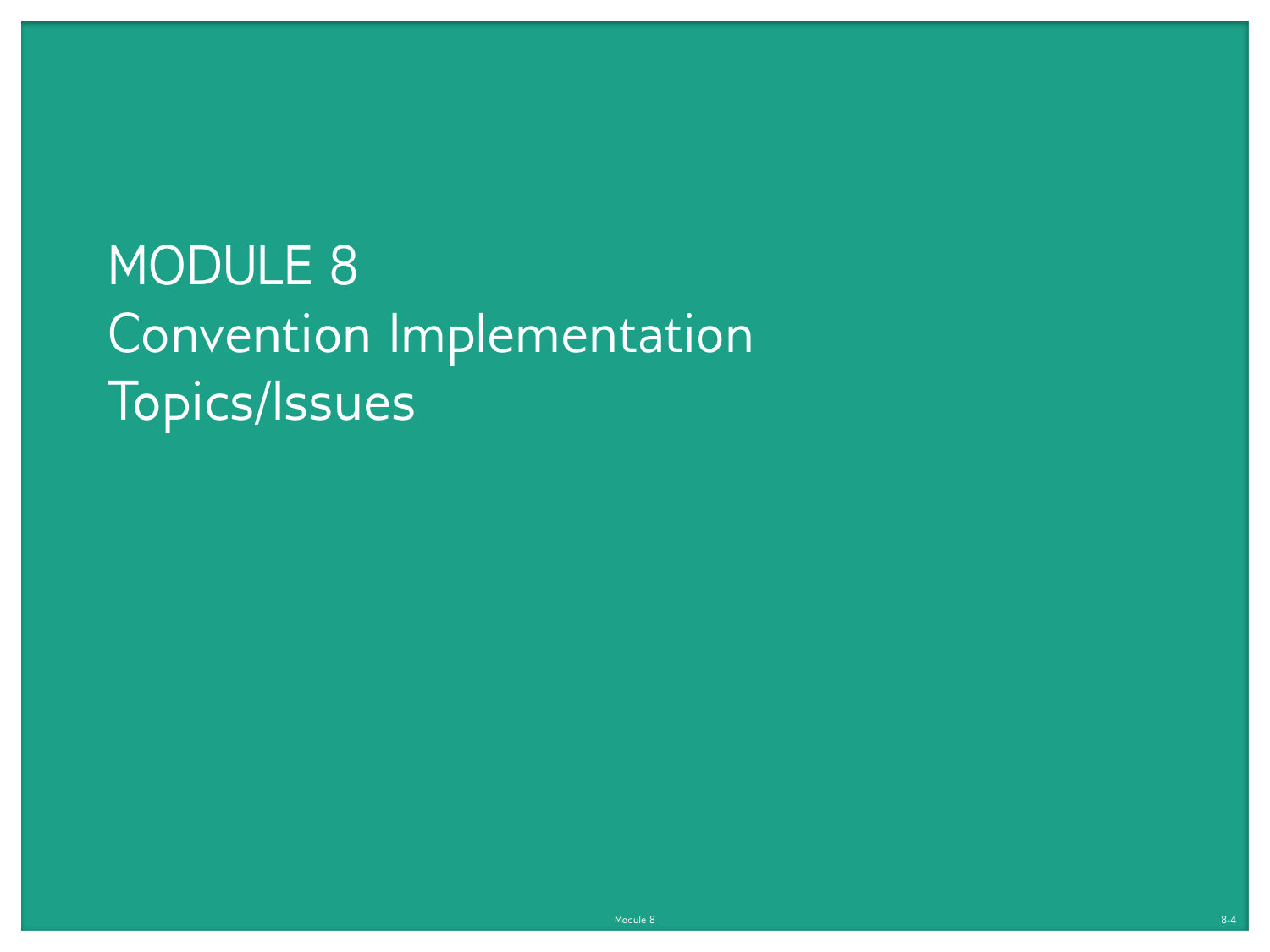

# MODULE 8 Convention Implementation Topics/Issues
Module 8
8-4